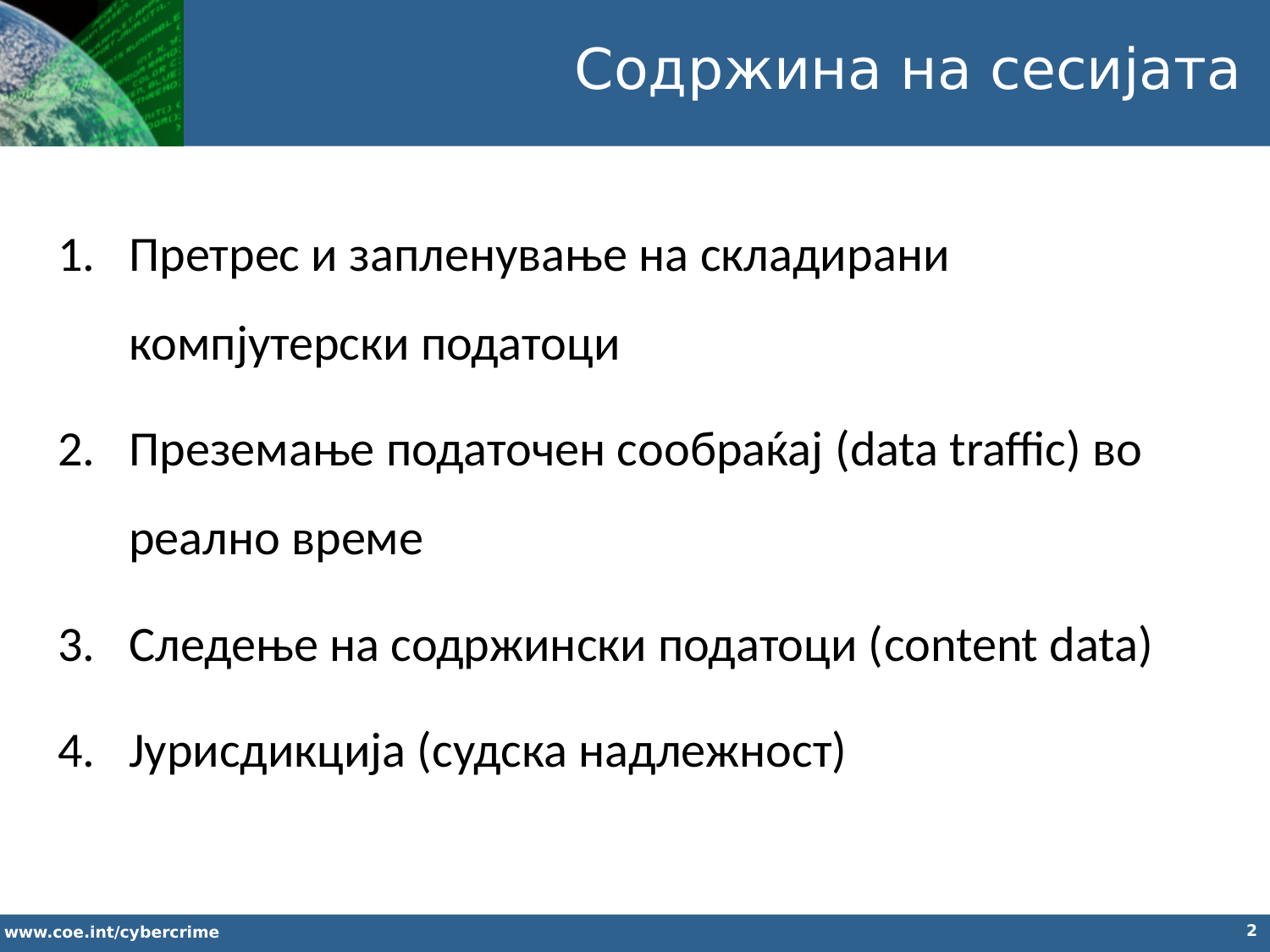

Содржина на сесијата
Претрес и запленување на складирани компјутерски податоци
Преземање податочен сообраќај (data traffic) во реално време
Следење на содржински податоци (content data)
Јурисдикција (судска надлежност)